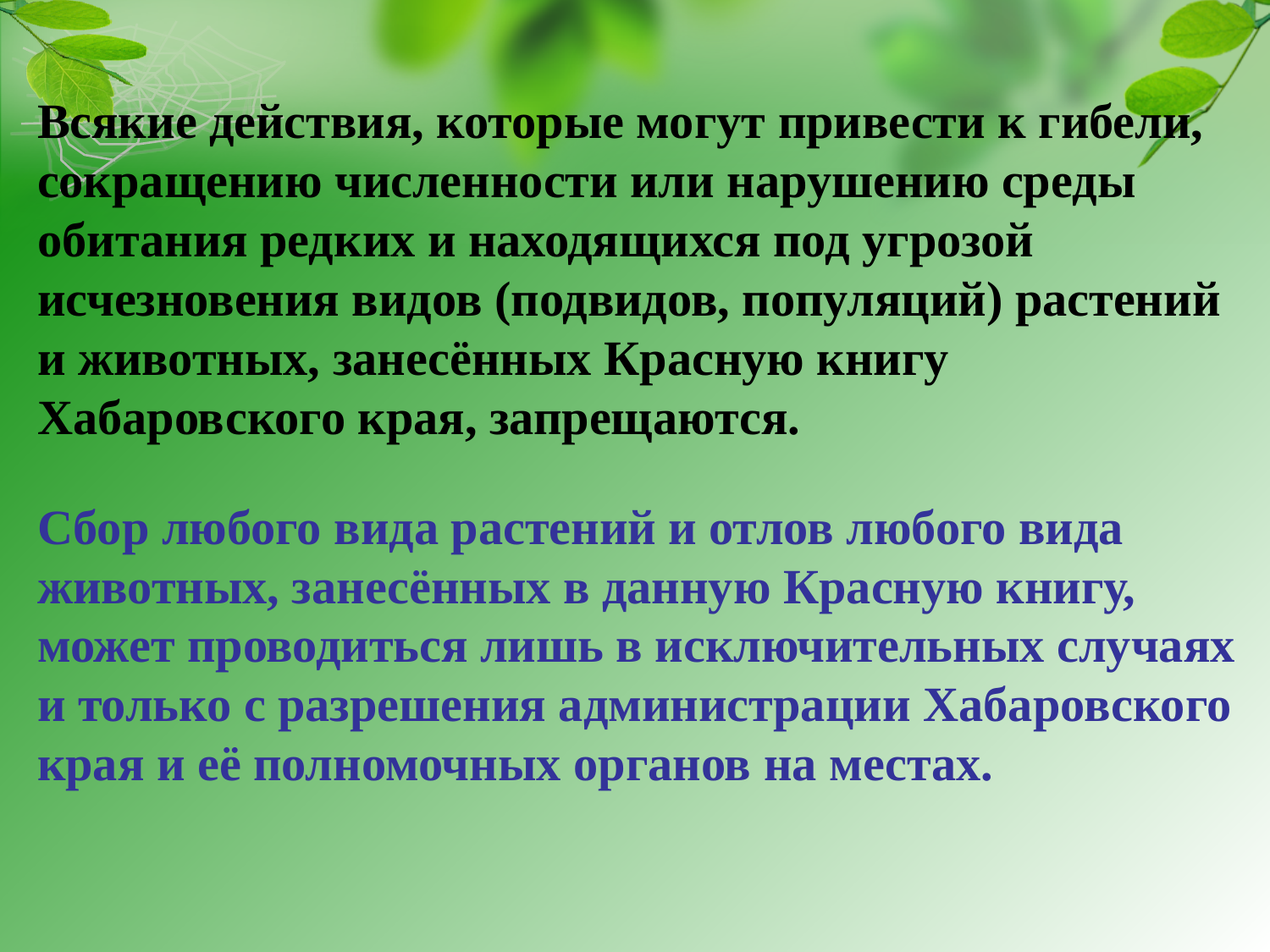

Всякие действия, которые могут привести к гибели, сокращению численности или нарушению среды обитания редких и находящихся под угрозой исчезновения видов (подвидов, популяций) растений и животных, занесённых Красную книгу Хабаровского края, запрещаются.

Сбор любого вида растений и отлов любого вида животных, занесённых в данную Красную книгу, может проводиться лишь в исключительных случаях и только с разрешения администрации Хабаровского края и её полномочных органов на местах.